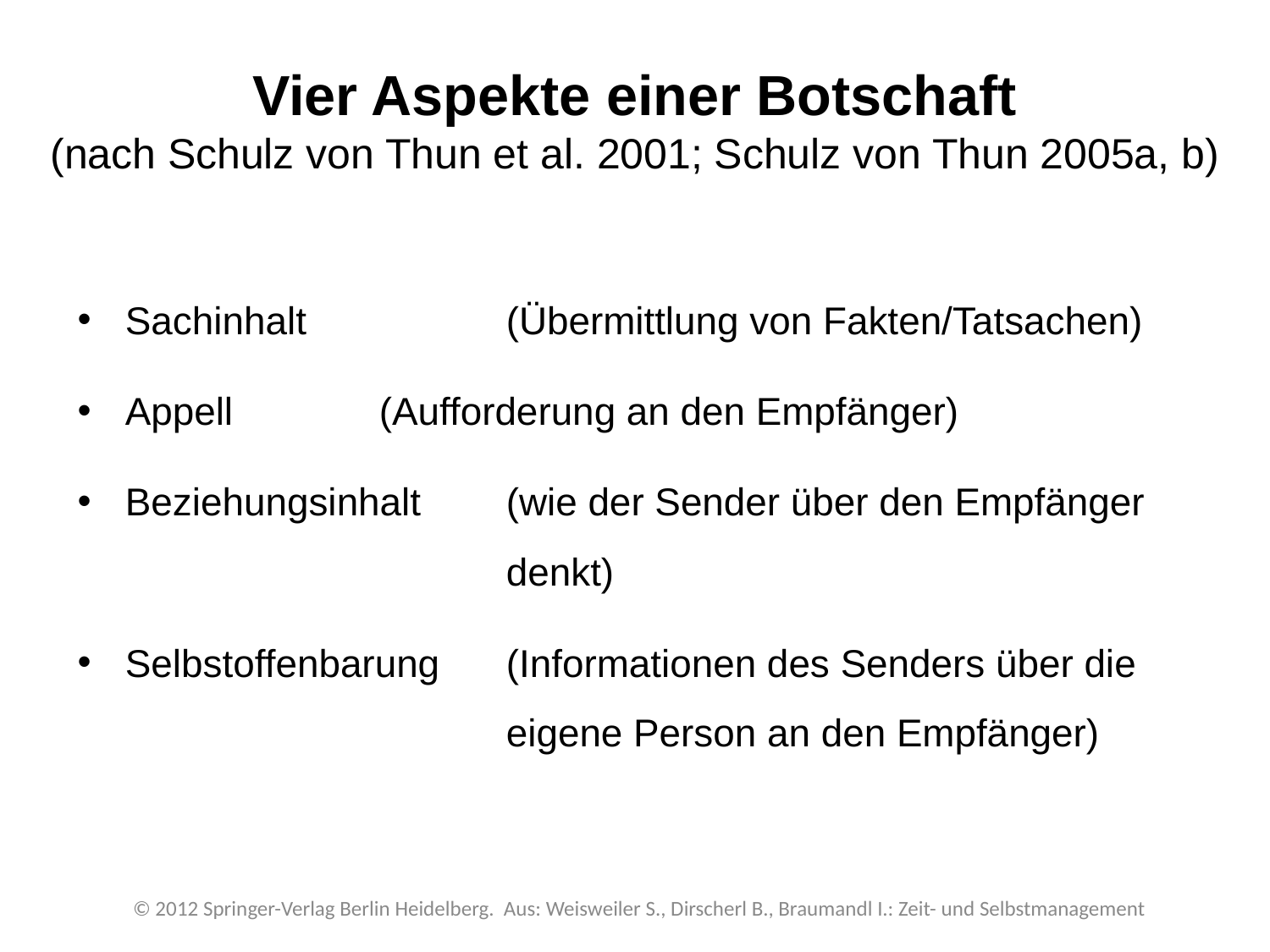

# Vier Aspekte einer Botschaft (nach Schulz von Thun et al. 2001; Schulz von Thun 2005a, b)
Sachinhalt 		(Übermittlung von Fakten/Tatsachen)
Appell 		(Aufforderung an den Empfänger)
Beziehungsinhalt 	(wie der Sender über den Empfänger 			denkt)
Selbstoffenbarung 	(Informationen des Senders über die 			eigene Person an den Empfänger)
© 2012 Springer-Verlag Berlin Heidelberg.  Aus: Weisweiler S., Dirscherl B., Braumandl I.: Zeit- und Selbstmanagement